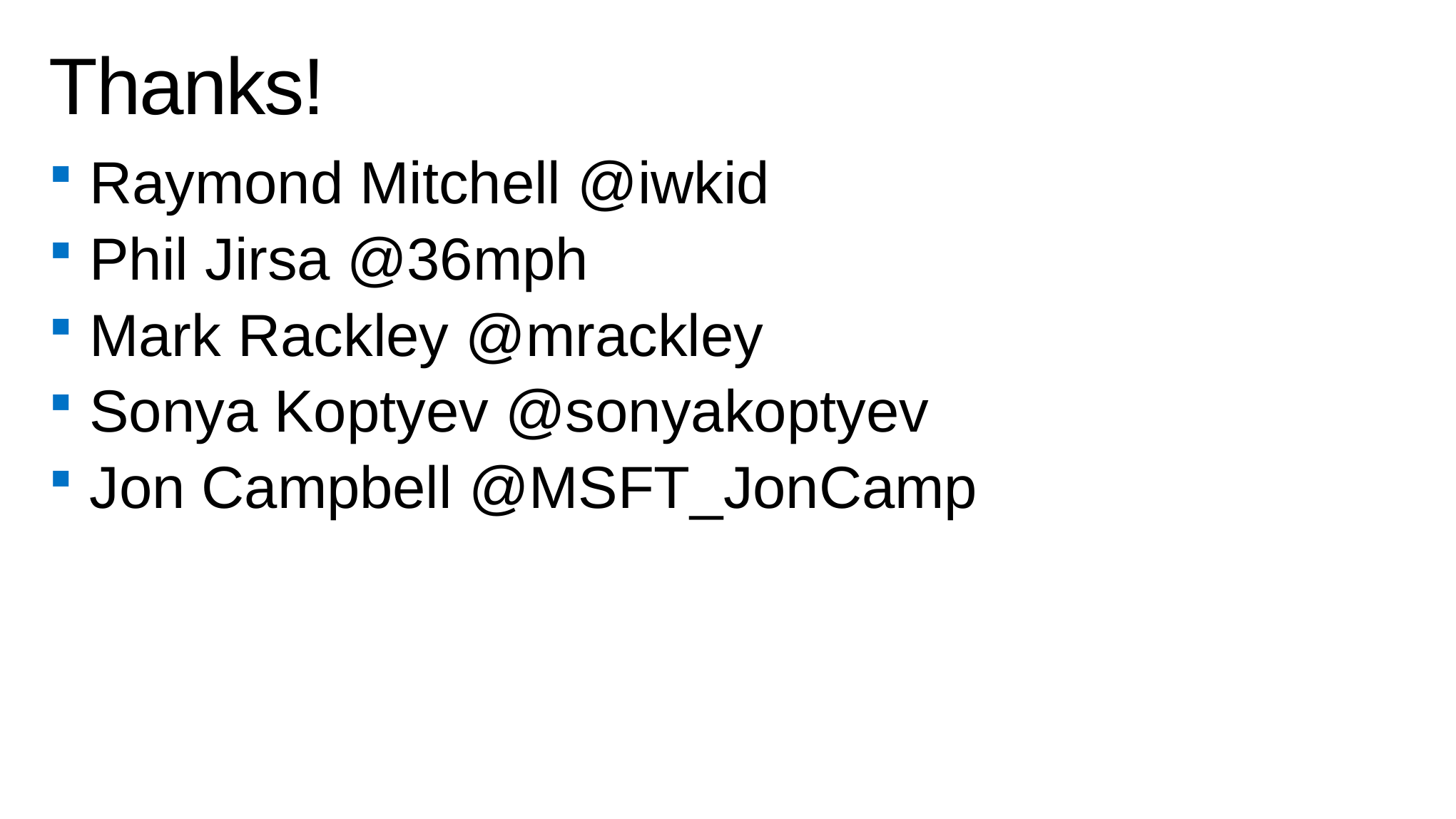

# Thanks!
Raymond Mitchell @iwkid
Phil Jirsa @36mph
Mark Rackley @mrackley
Sonya Koptyev @sonyakoptyev
Jon Campbell @MSFT_JonCamp